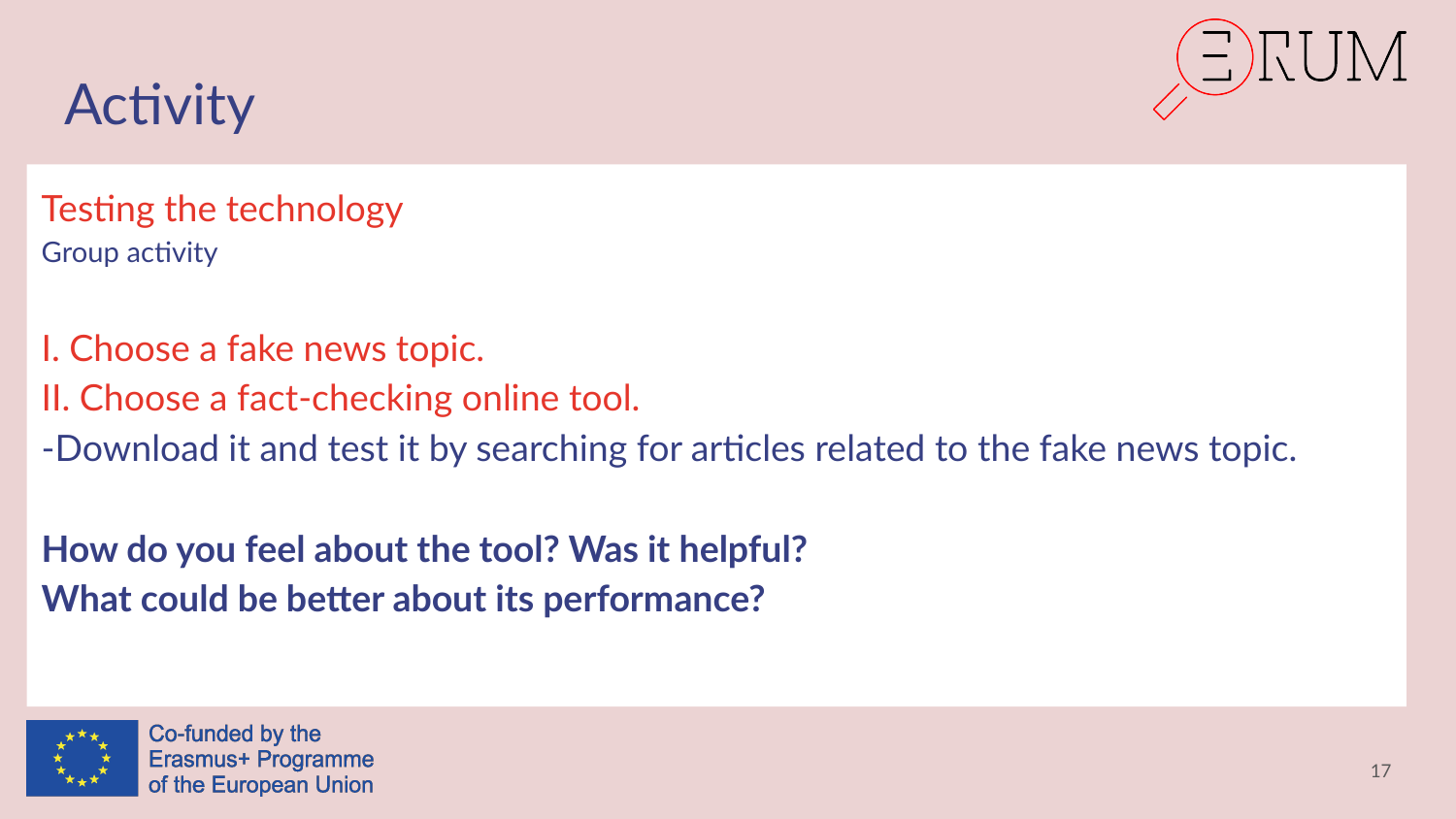

# Activity
Testing the technology
Group activity

I. Choose a fake news topic.
II. Choose a fact-checking online tool.
-Download it and test it by searching for articles related to the fake news topic.

How do you feel about the tool? Was it helpful?
What could be better about its performance?
17